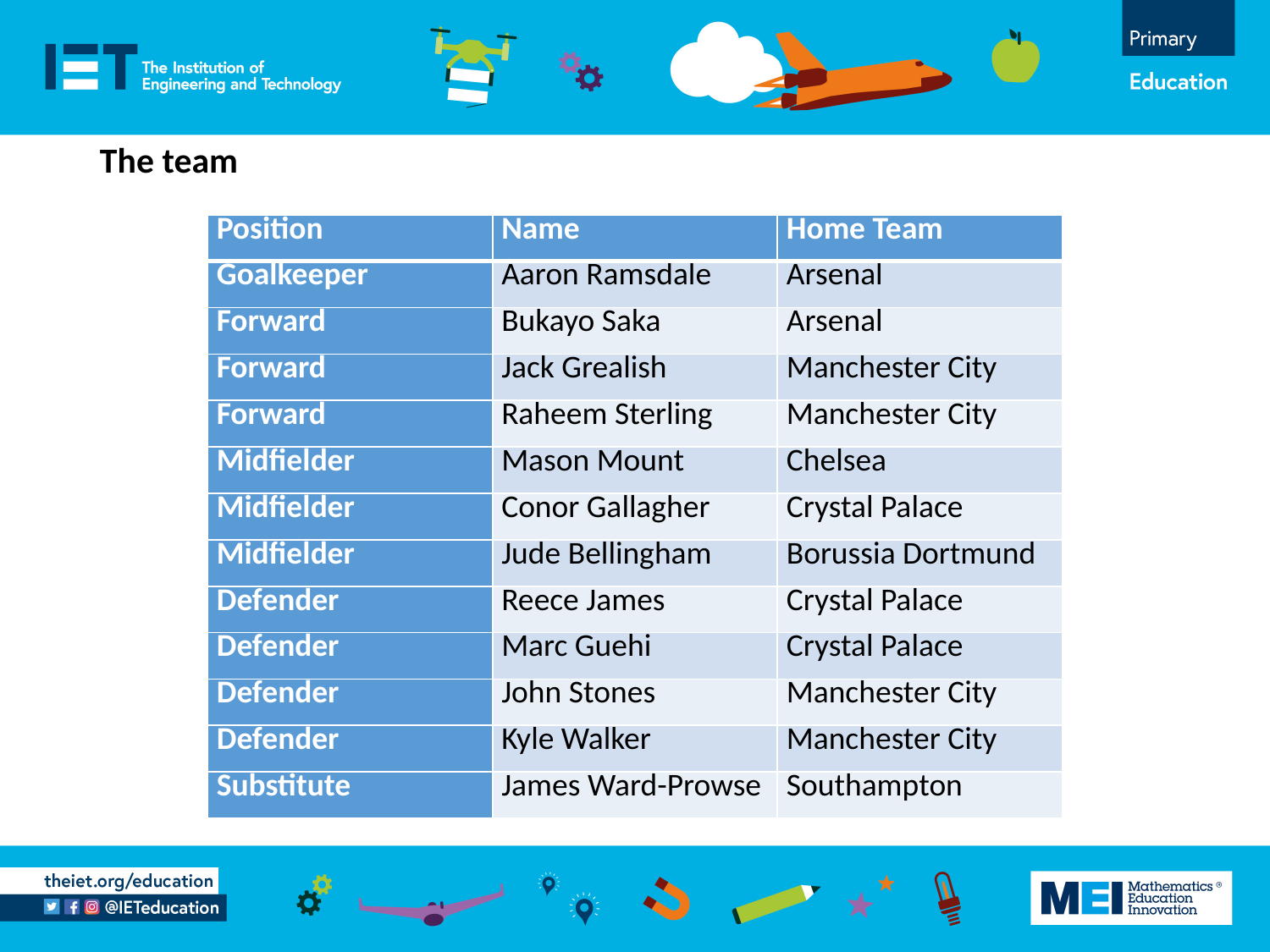

The team
| Position | Name | Home Team |
| --- | --- | --- |
| Goalkeeper | Aaron Ramsdale | Arsenal |
| Forward | Bukayo Saka | Arsenal |
| Forward | Jack Grealish | Manchester City |
| Forward | Raheem Sterling | Manchester City |
| Midfielder | Mason Mount | Chelsea |
| Midfielder | Conor Gallagher | Crystal Palace |
| Midfielder | Jude Bellingham | Borussia Dortmund |
| Defender | Reece James | Crystal Palace |
| Defender | Marc Guehi | Crystal Palace |
| Defender | John Stones | Manchester City |
| Defender | Kyle Walker | Manchester City |
| Substitute | James Ward-Prowse | Southampton |